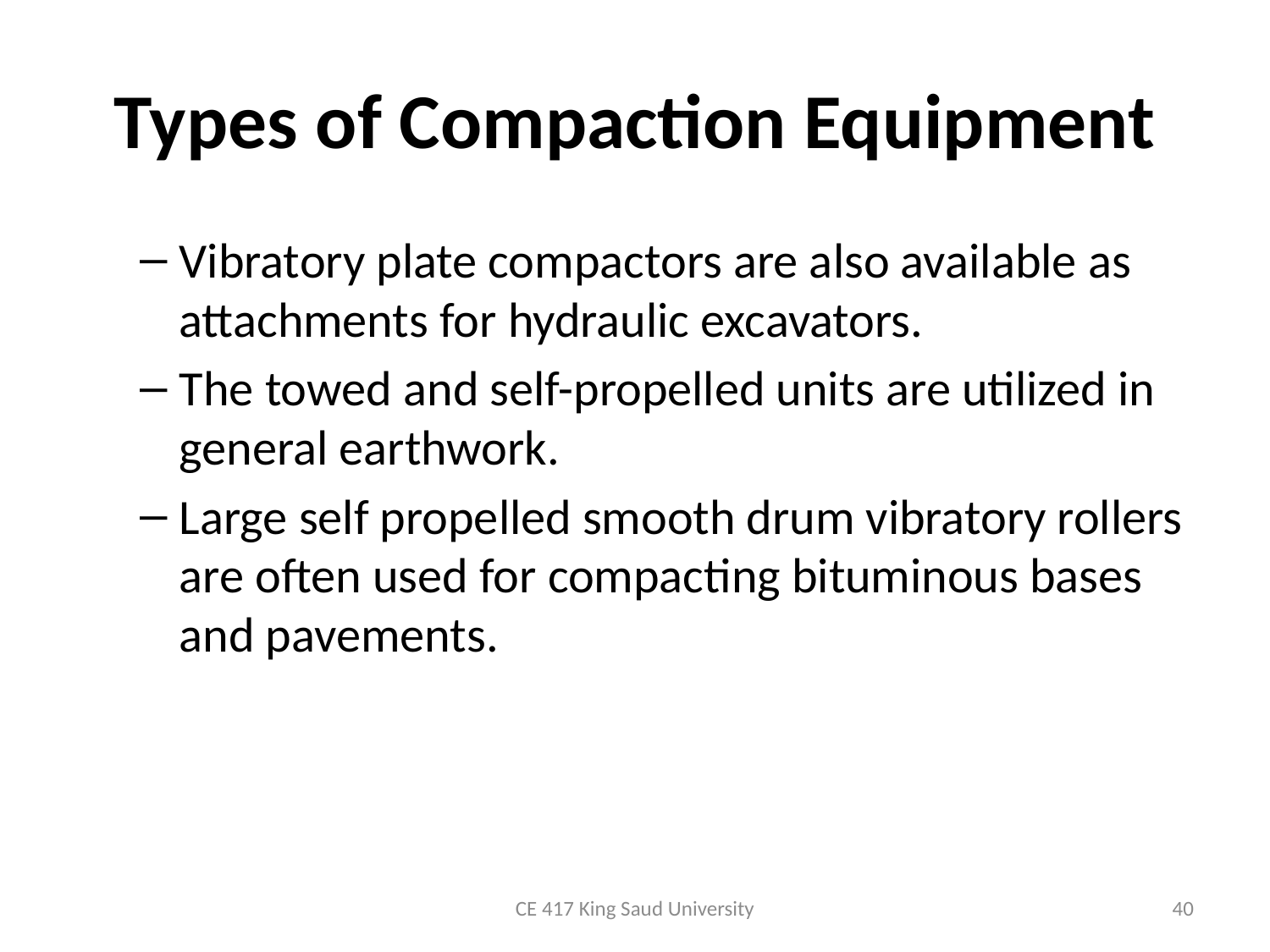

# Types of Compaction Equipment
Vibratory plate compactors are also available as attachments for hydraulic excavators.
The towed and self-propelled units are utilized in general earthwork.
Large self propelled smooth drum vibratory rollers are often used for compacting bituminous bases and pavements.
CE 417 King Saud University
40